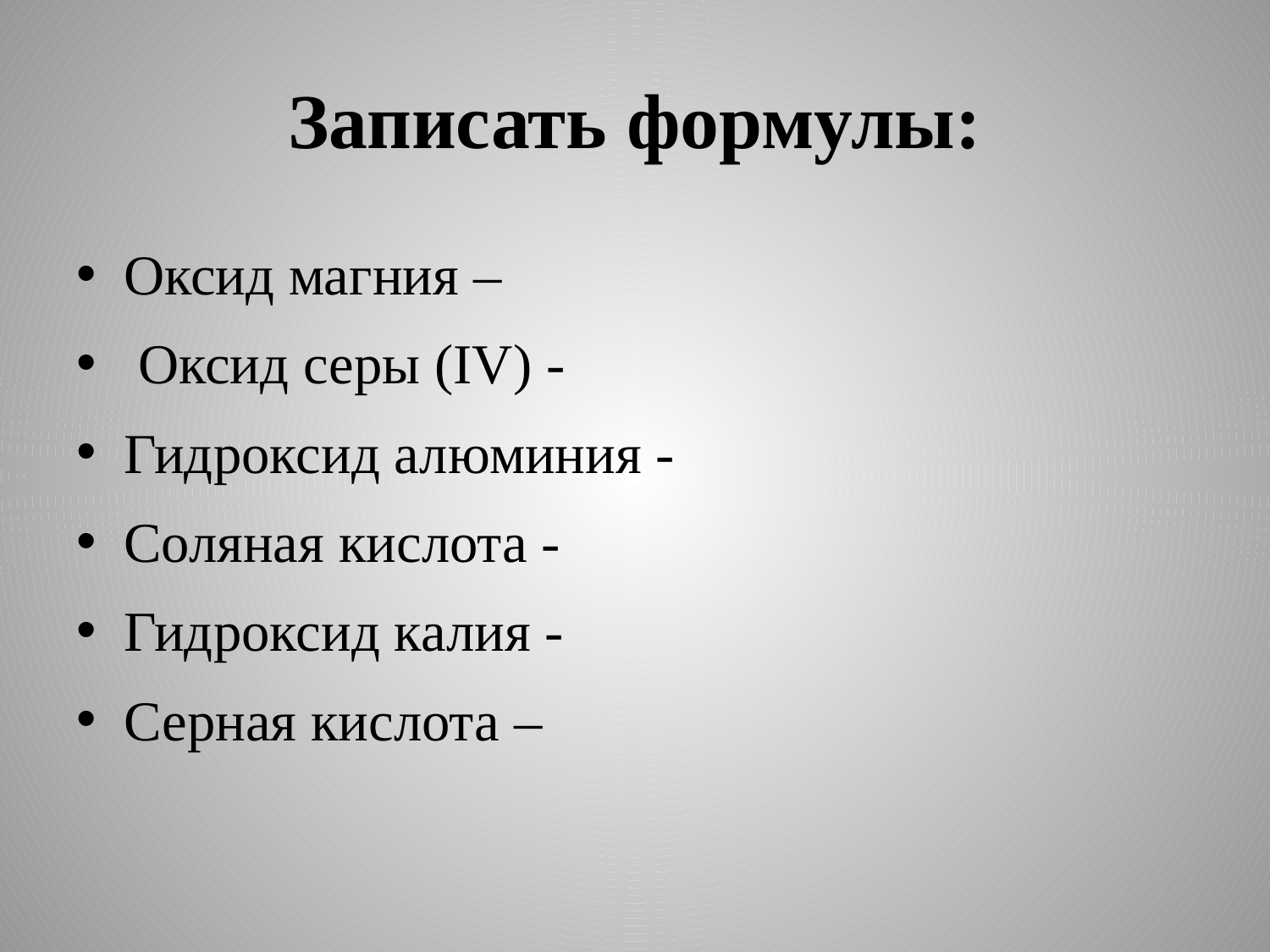

# Записать формулы:
Оксид магния –
 Оксид серы (IV) -
Гидроксид алюминия -
Соляная кислота -
Гидроксид калия -
Серная кислота –